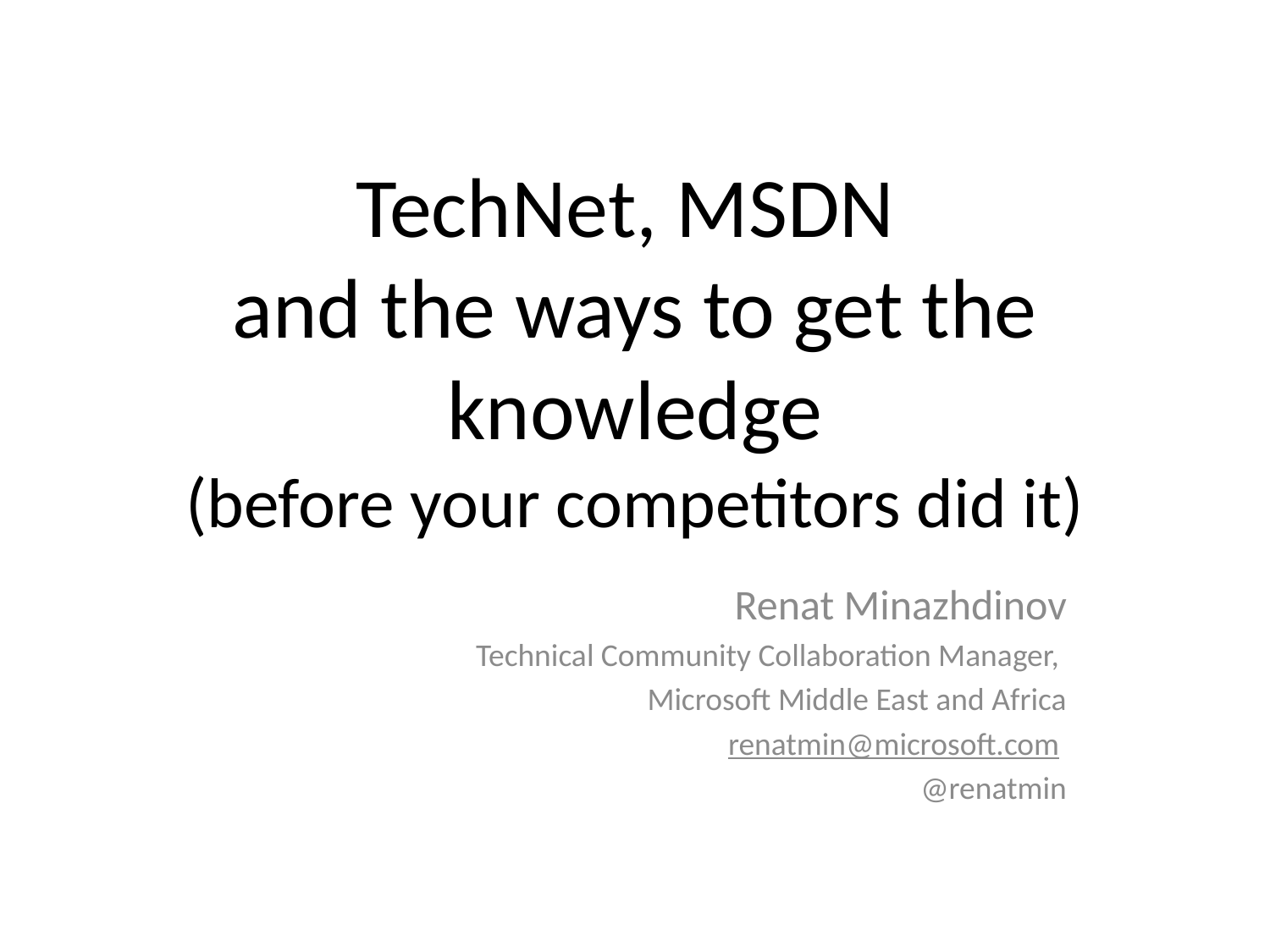

# TechNet, MSDN and the ways to get the knowledge (before your competitors did it)
Renat Minazhdinov
Technical Community Collaboration Manager,
Microsoft Middle East and Africa
renatmin@microsoft.com
@renatmin